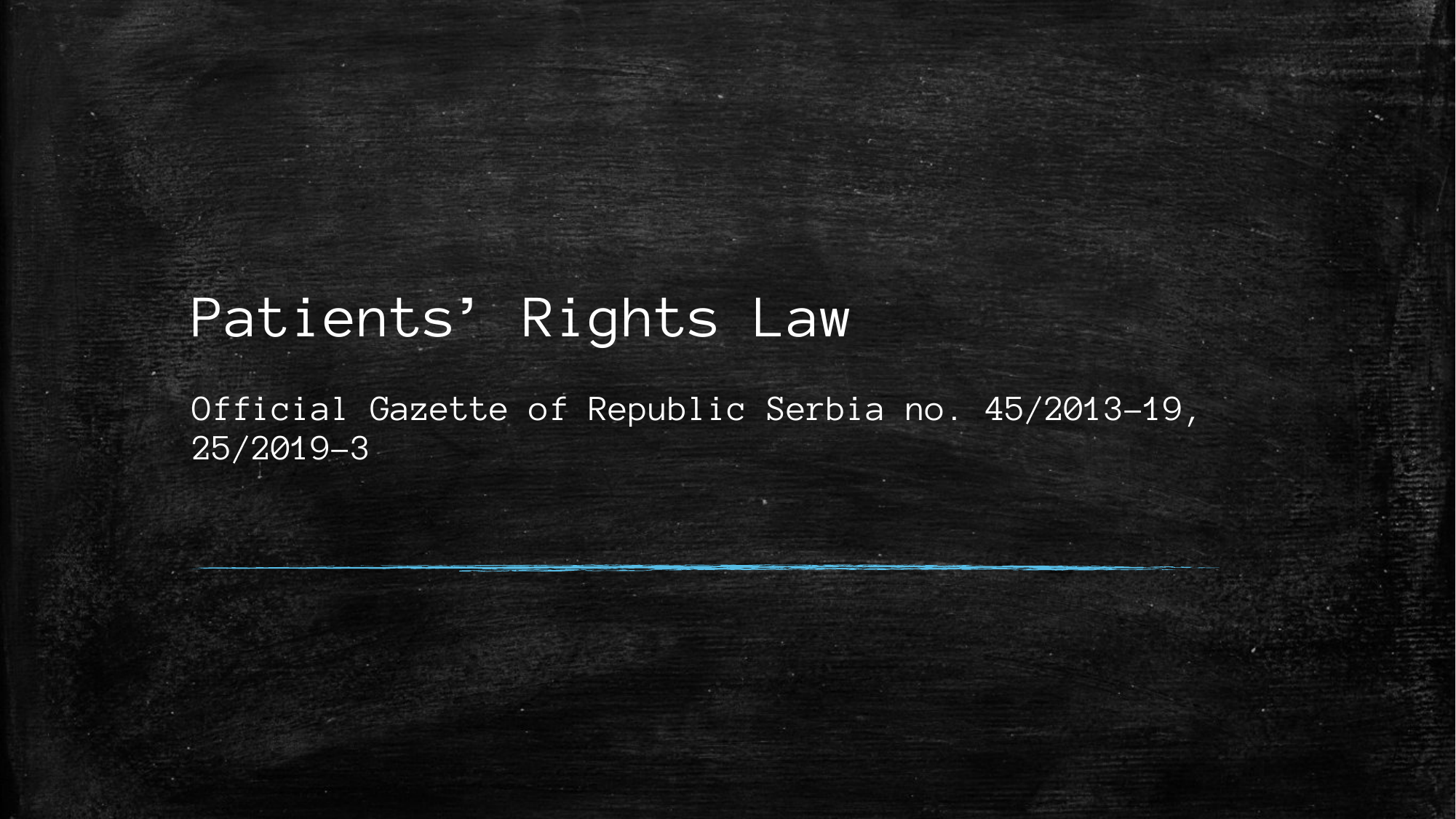

# Patients’ Rights Law Official Gazette of Republic Serbia no. 45/2013-19, 25/2019-3